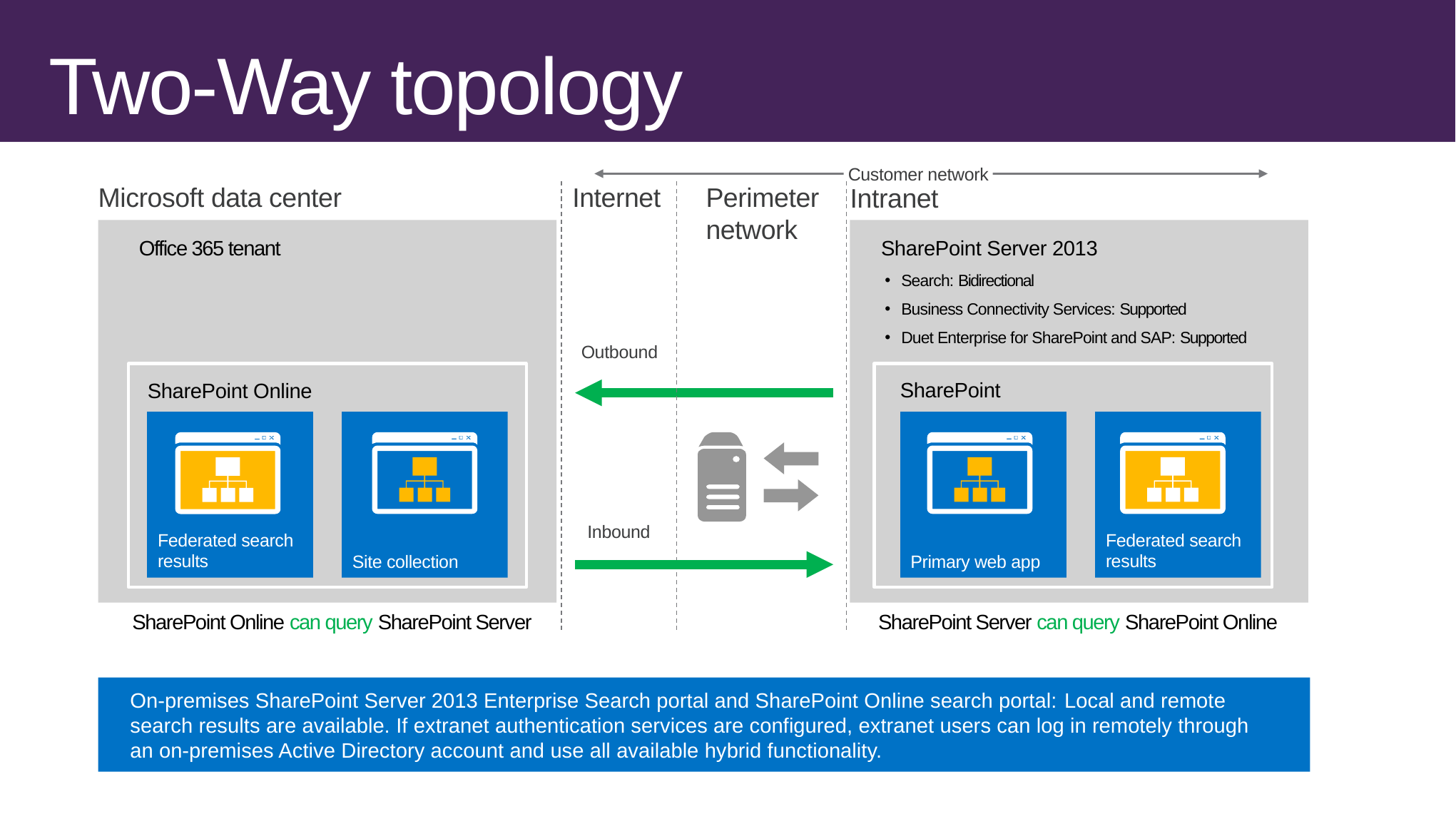

# Two-Way topology
Customer network
Microsoft data center
Internet
Perimeter
network
Intranet

Office 365 tenant
SharePoint Server 2013
Search: Bidirectional
Business Connectivity Services: Supported
Duet Enterprise for SharePoint and SAP: Supported
Outbound

SharePoint
SharePoint Online

Inbound
Federated search results
Federated search results
Site collection
Primary web app
SharePoint Online can query SharePoint Server
SharePoint Server can query SharePoint Online
On-premises SharePoint Server 2013 Enterprise Search portal and SharePoint Online search portal: Local and remote
search results are available. If extranet authentication services are configured, extranet users can log in remotely through
an on-premises Active Directory account and use all available hybrid functionality.